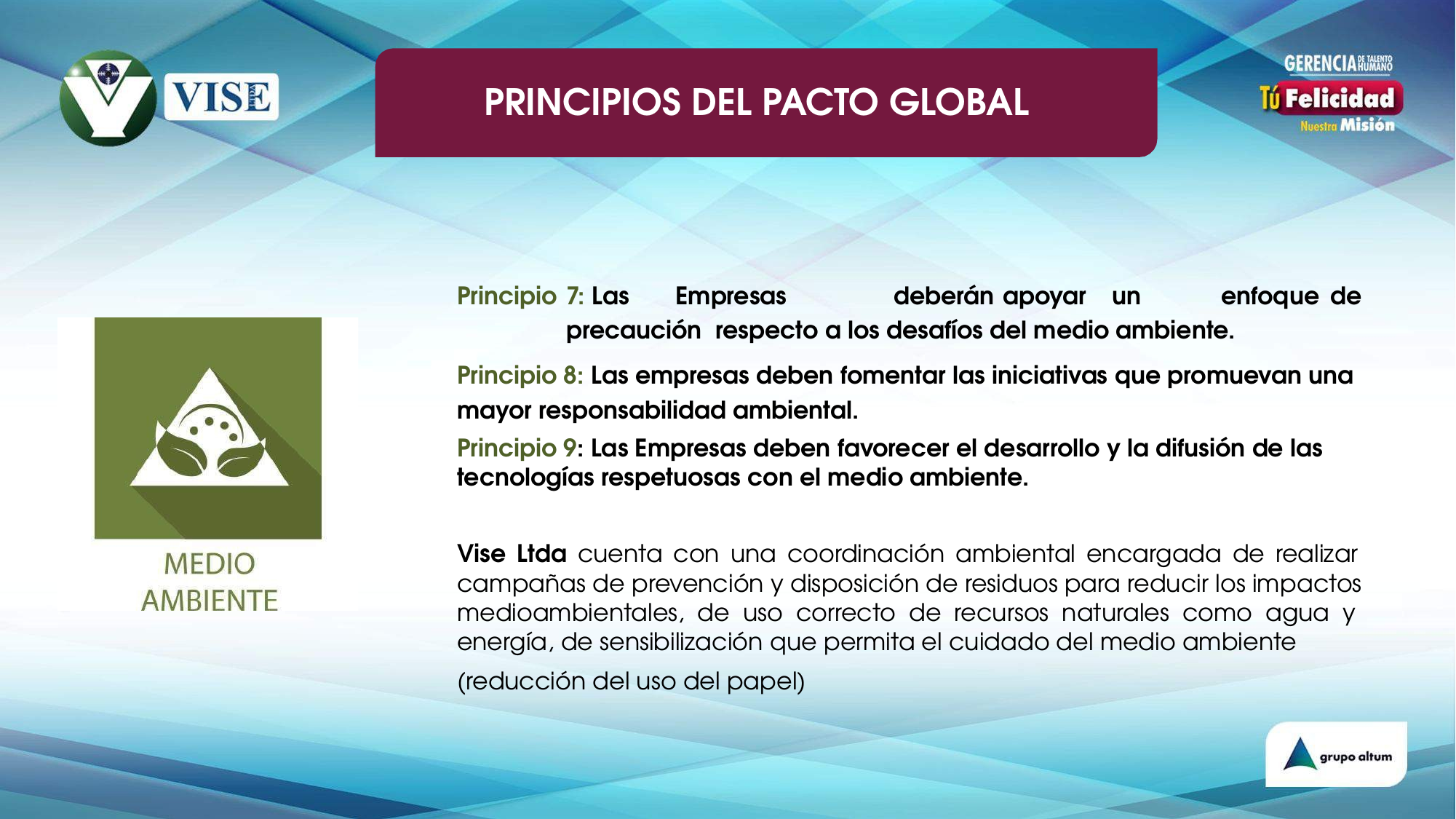

# PRINCIPIOS DEL PACTO GLOBAL
Principio	7: Las	Empresas	deberán	apoyar	un	enfoque	de	precaución  respecto a los desafíos del medio ambiente.
Principio 8: Las empresas deben fomentar las iniciativas que promuevan una  mayor responsabilidad ambiental.
Principio 9: Las Empresas deben favorecer el desarrollo y la difusión de las  tecnologías respetuosas con el medio ambiente.

Vise Ltda cuenta con una coordinación ambiental encargada de realizar  campañas de prevención y disposición de residuos para reducir los impactos  medioambientales, de uso correcto de recursos naturales como agua y  energía, de sensibilización que permita el cuidado del medio ambiente
(reducción del uso del papel)